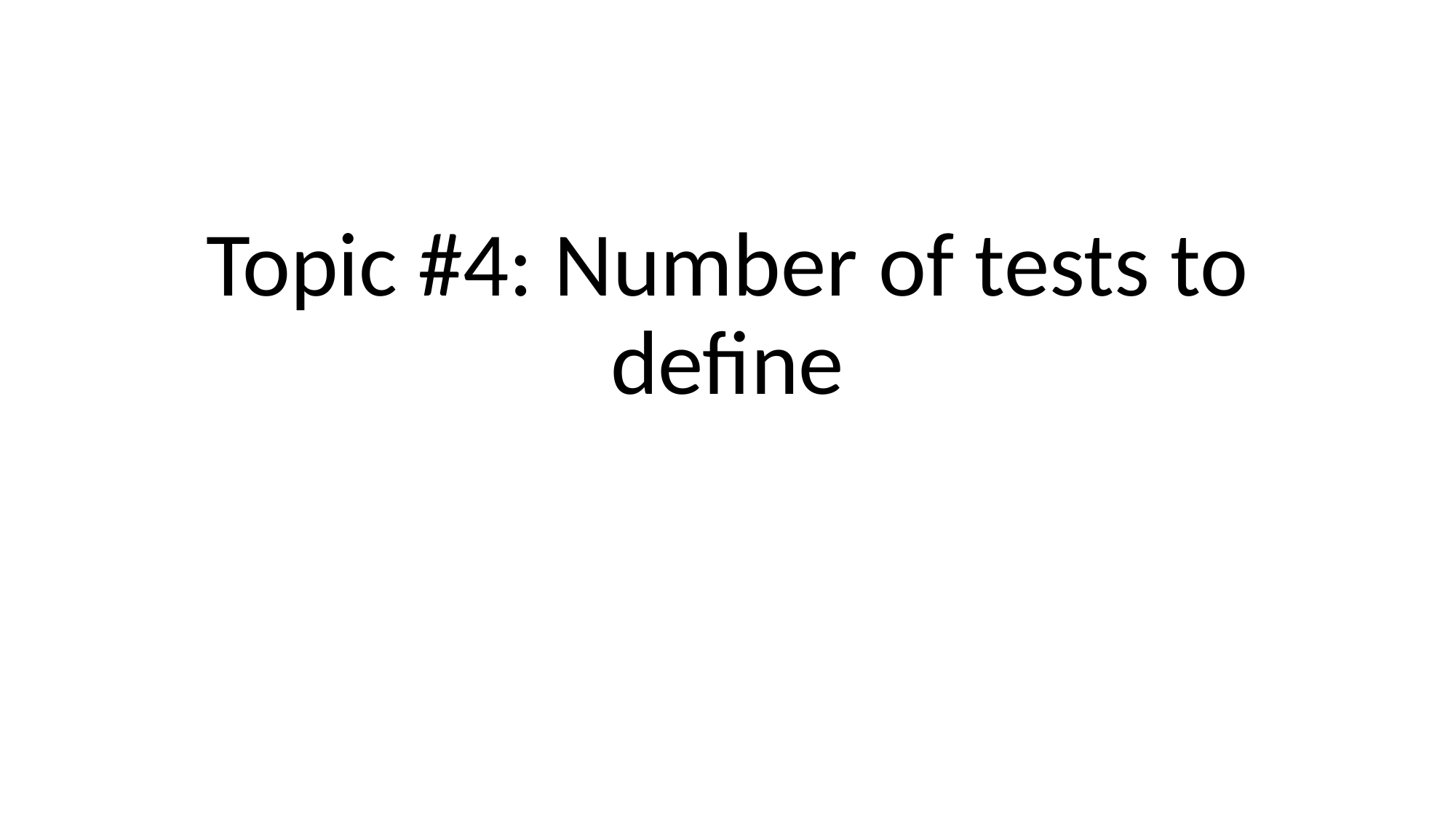

# Topic #4: Number of tests to define